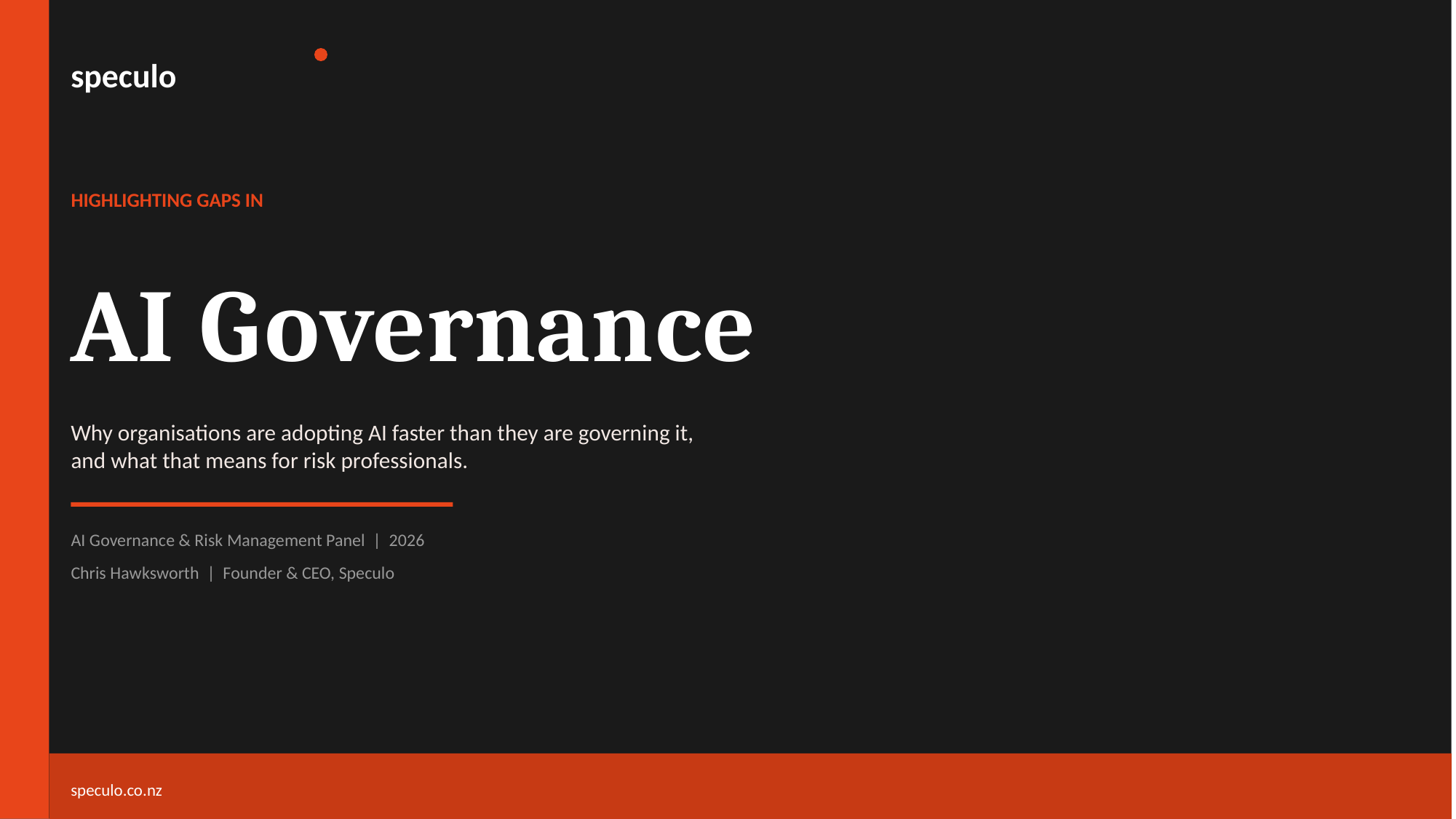

speculo
HIGHLIGHTING GAPS IN
AI Governance
Why organisations are adopting AI faster than they are governing it,
and what that means for risk professionals.

AI Governance & Risk Management Panel  |  2026
Chris Hawksworth  |  Founder & CEO, Speculo

speculo.co.nz